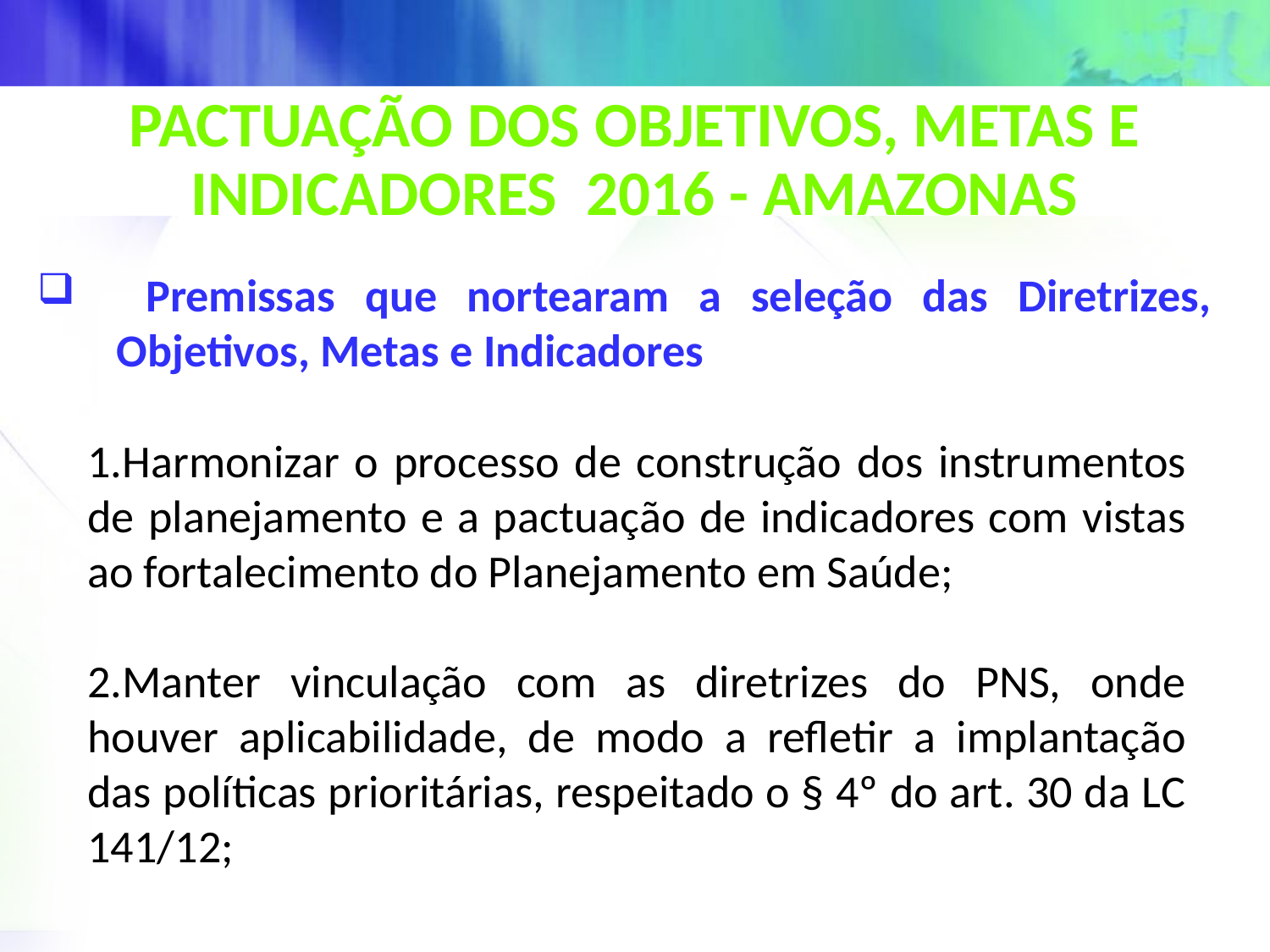

Pactuação dos Objetivos, Metas e Indicadores  2016 - amazonas
 Premissas que nortearam a seleção das Diretrizes, Objetivos, Metas e Indicadores
1.Harmonizar o processo de construção dos instrumentos de planejamento e a pactuação de indicadores com vistas ao fortalecimento do Planejamento em Saúde;

2.Manter vinculação com as diretrizes do PNS, onde houver aplicabilidade, de modo a refletir a implantação das políticas prioritárias, respeitado o § 4º do art. 30 da LC 141/12;